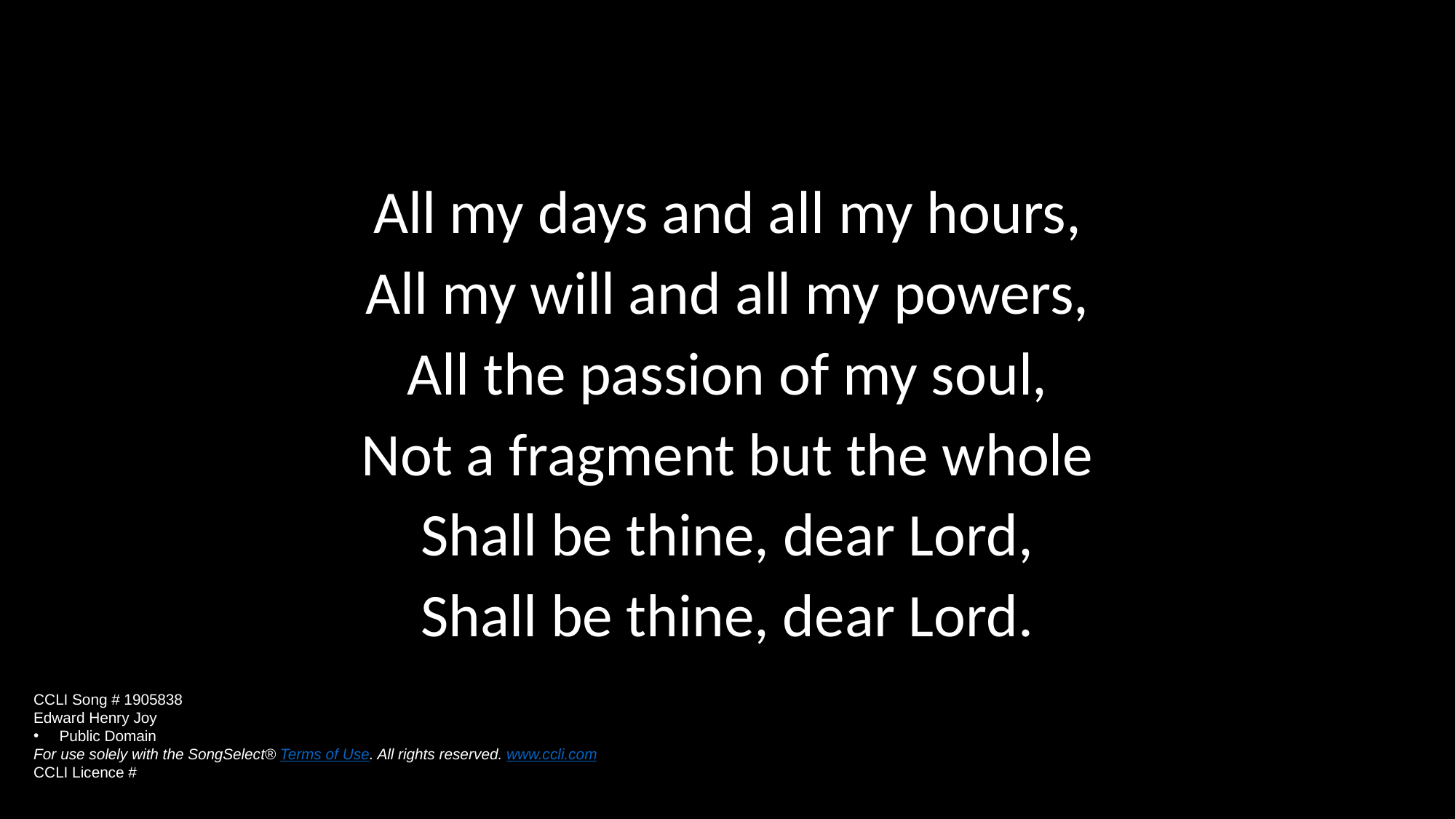

All my days and all my hours,
All my will and all my powers,
All the passion of my soul,
Not a fragment but the whole
Shall be thine, dear Lord,
Shall be thine, dear Lord.
CCLI Song # 1905838
Edward Henry Joy
Public Domain
For use solely with the SongSelect® Terms of Use. All rights reserved. www.ccli.com
CCLI Licence #